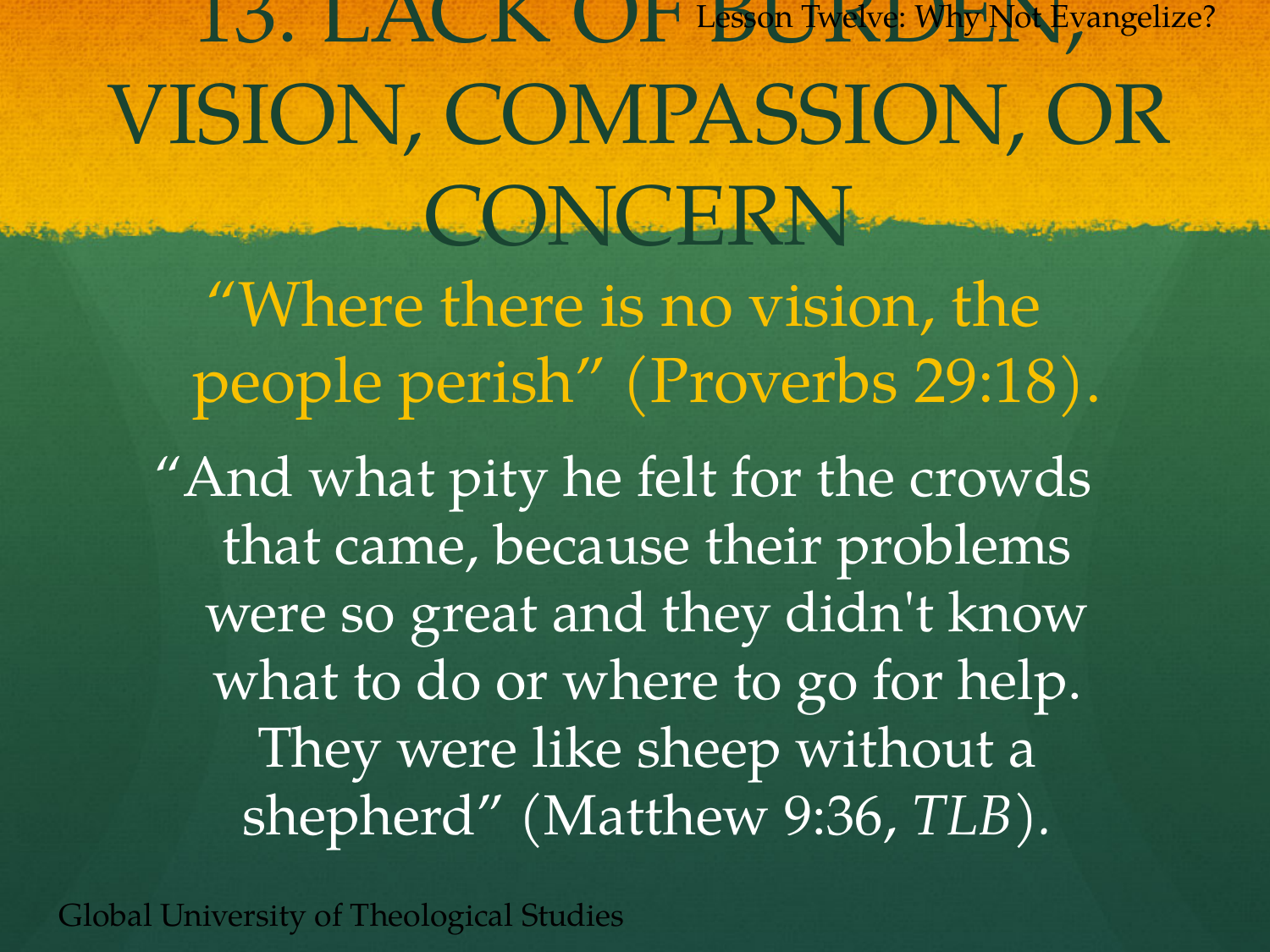

Lesson Twelve: Why Not Evangelize?

# 13. Lack of Burden, Vision, Compassion, or Concern
“Where there is no vision, the people perish” (Proverbs 29:18).
“And what pity he felt for the crowds that came, because their problems were so great and they didn't know what to do or where to go for help. They were like sheep without a shepherd” (Matthew 9:36, TLB).
Global University of Theological Studies